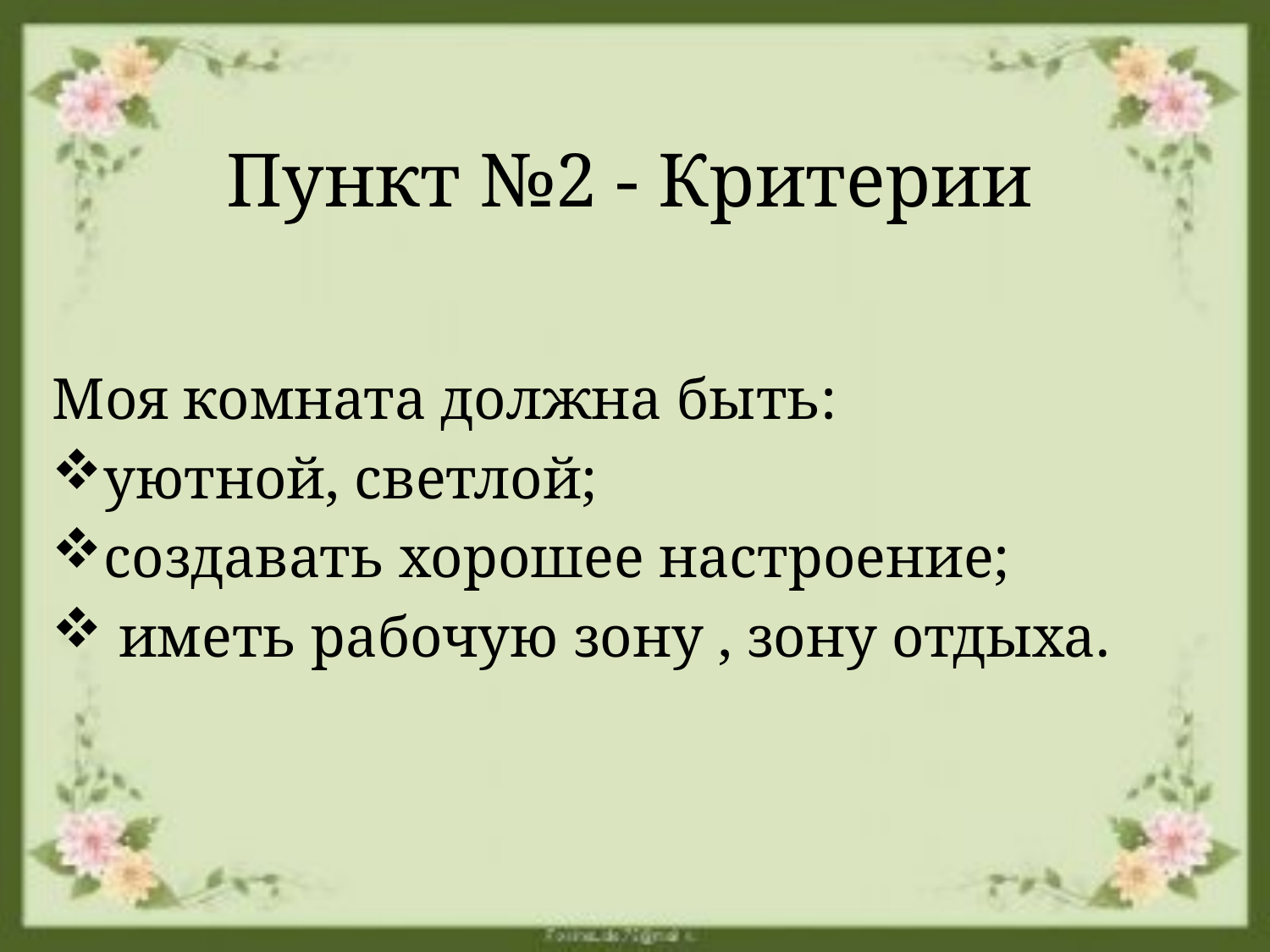

# Пункт №2 - Критерии

Моя комната должна быть:
уютной, светлой;
создавать хорошее настроение;
 иметь рабочую зону , зону отдыха.